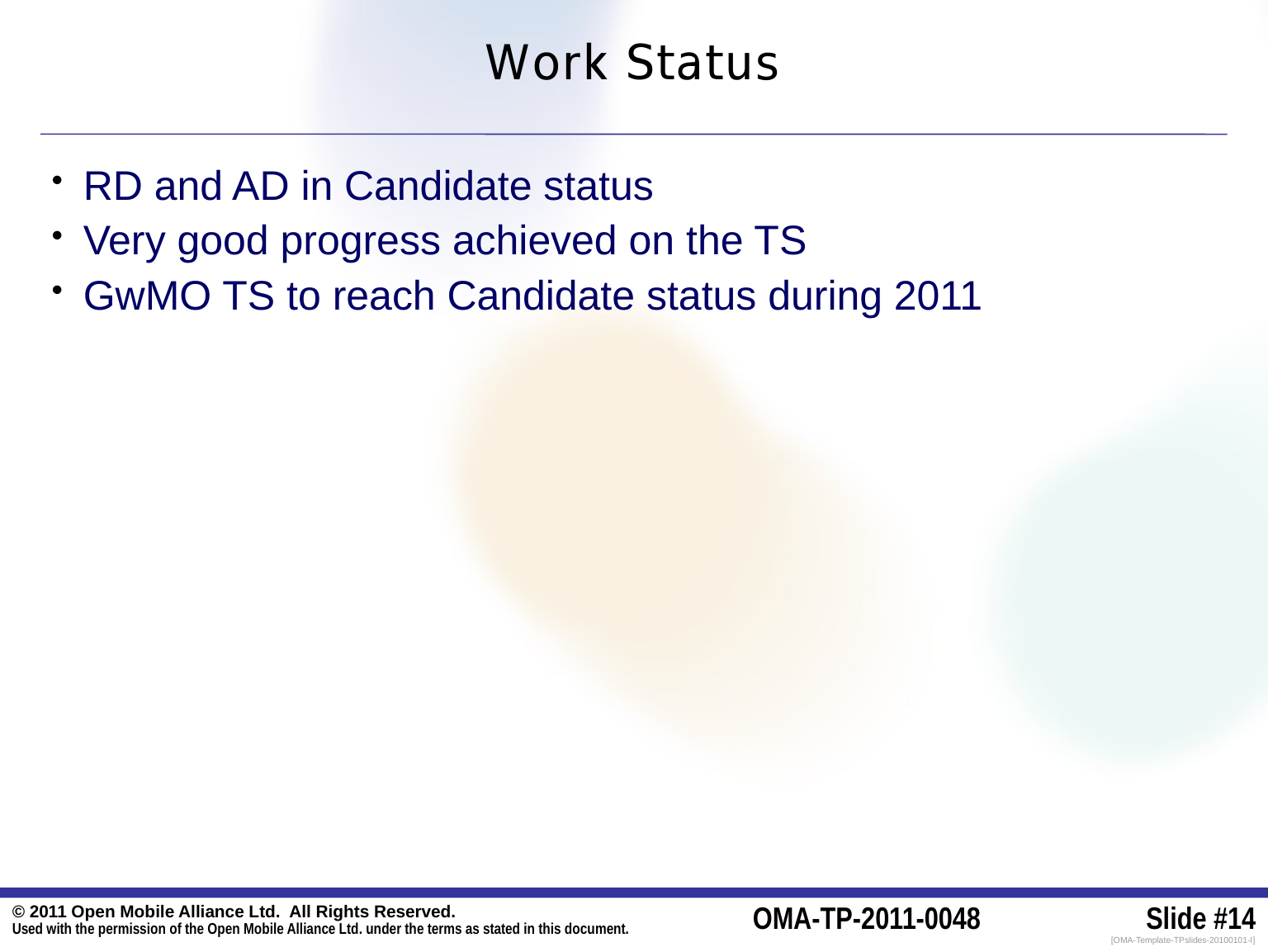

# Work Status
RD and AD in Candidate status
Very good progress achieved on the TS
GwMO TS to reach Candidate status during 2011